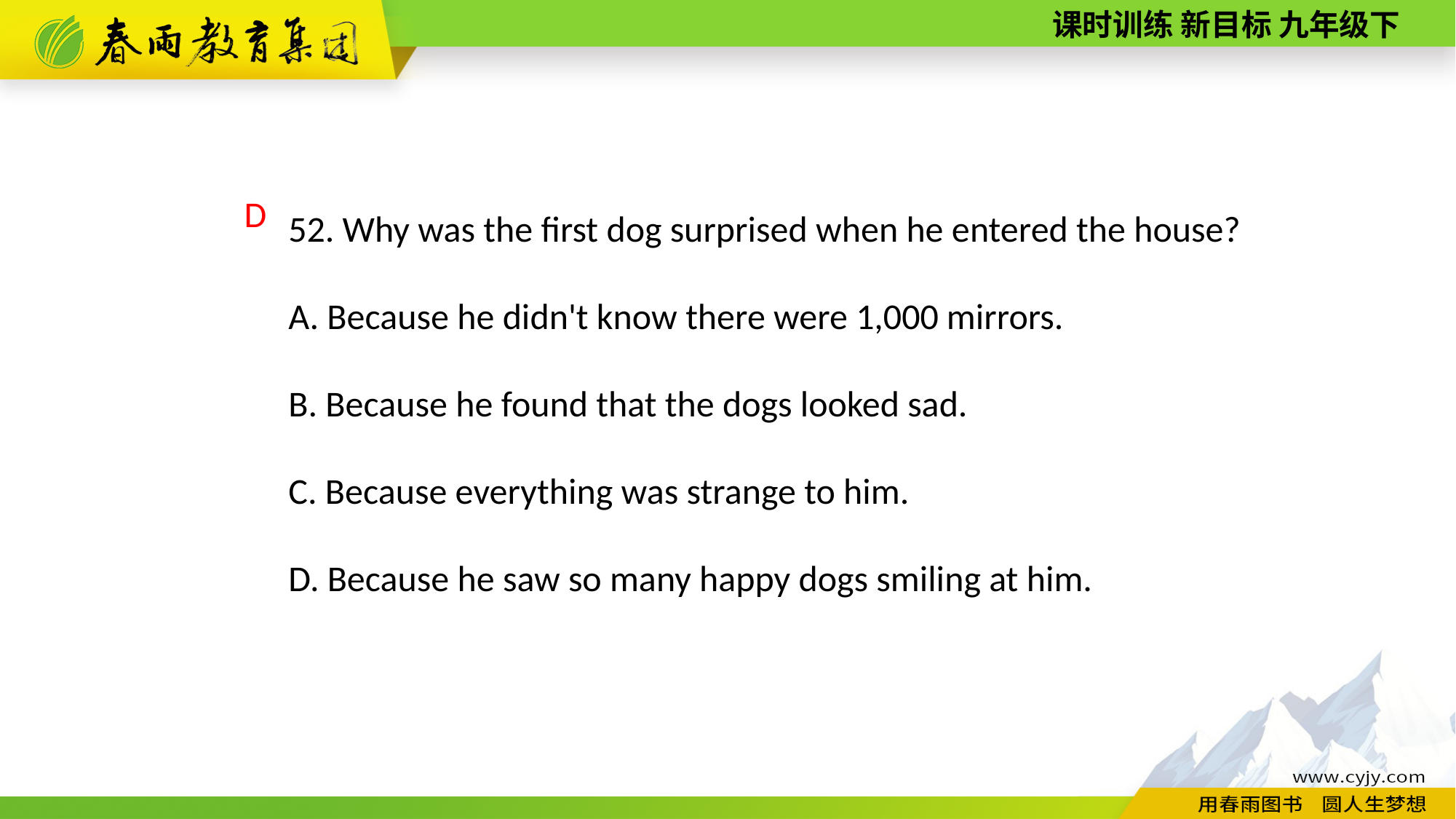

52. Why was the first dog surprised when he entered the house?
A. Because he didn't know there were 1,000 mirrors.
B. Because he found that the dogs looked sad.
C. Because everything was strange to him.
D. Because he saw so many happy dogs smiling at him.
D